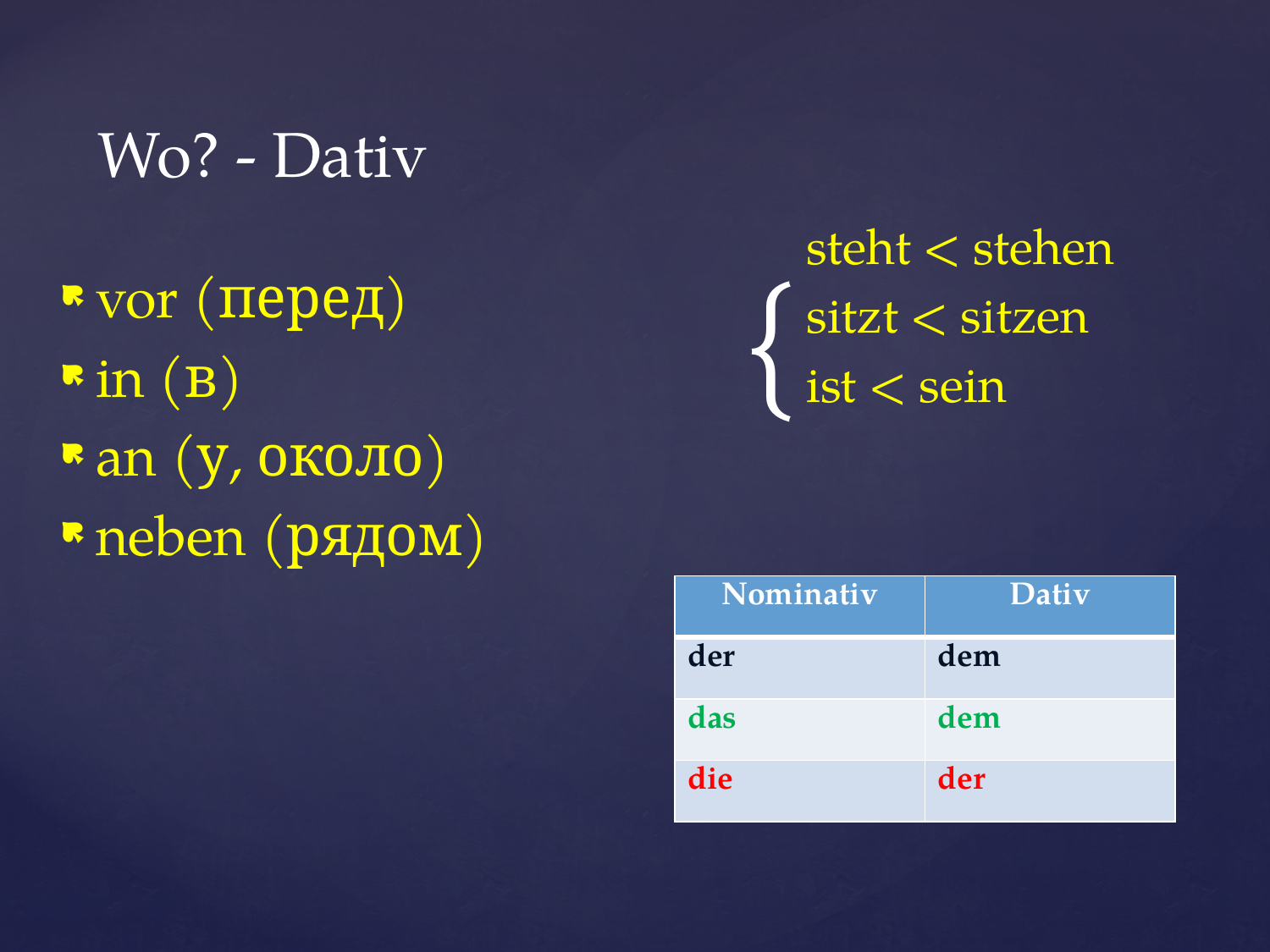

steht < stehen
sitzt < sitzen
ist < sein

# Wo? - Dativ
vor (перед)
in (в)
an (у, около)
neben (рядом)

| Nominativ | Dativ |
| --- | --- |
| der | dem |
| das | dem |
| die | der |